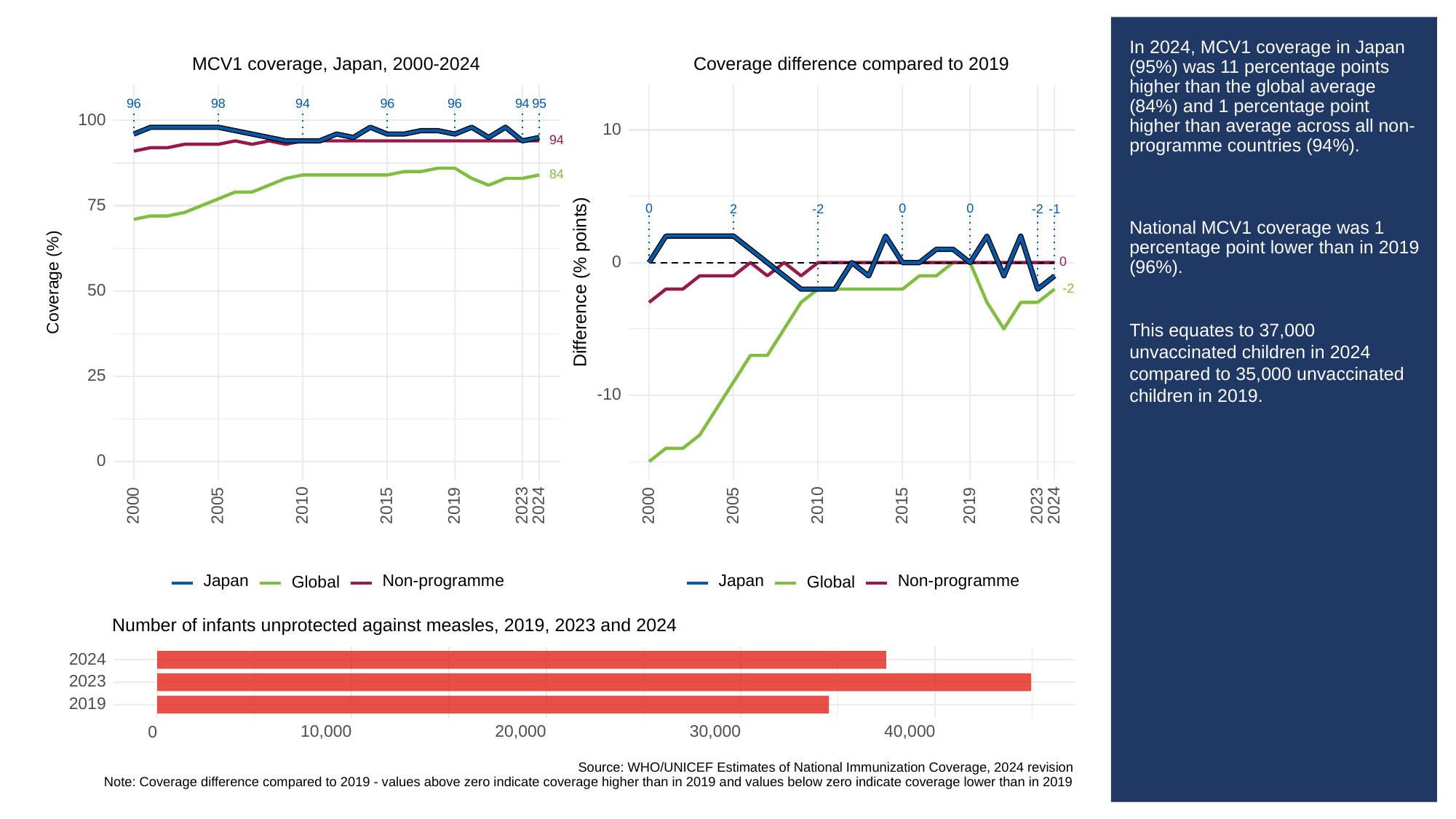

# In 2024, MCV1 coverage in Japan (95%) was 11 percentage points higher than the global average (84%) and 1 percentage point higher than average across all non-programme countries (94%).

National MCV1 coverage was 1 percentage point lower than in 2019 (96%).

This equates to 37,000 unvaccinated children in 2024 compared to 35,000 unvaccinated children in 2019.

MCV1 coverage, Japan, 2000-2024
Coverage difference compared to 2019

96
98
94
96
96
94
95

100

10

94

84

75
0
0
0
2
-2
-2
-1

0
0

Difference (% points)
Coverage (%)
-2
50

25

-10

0

2023
2023
2000
2005
2010
2015
2019
2024
2000
2005
2010
2015
2019
2024
Non-programme
Non-programme
Japan
Japan
Global
Global

Number of infants unprotected against measles, 2019, 2023 and 2024

2024

2023

2019

10,000
20,000
30,000
40,000
0
Source: WHO/UNICEF Estimates of National Immunization Coverage, 2024 revision
Note: Coverage difference compared to 2019 - values above zero indicate coverage higher than in 2019 and values below zero indicate coverage lower than in 2019